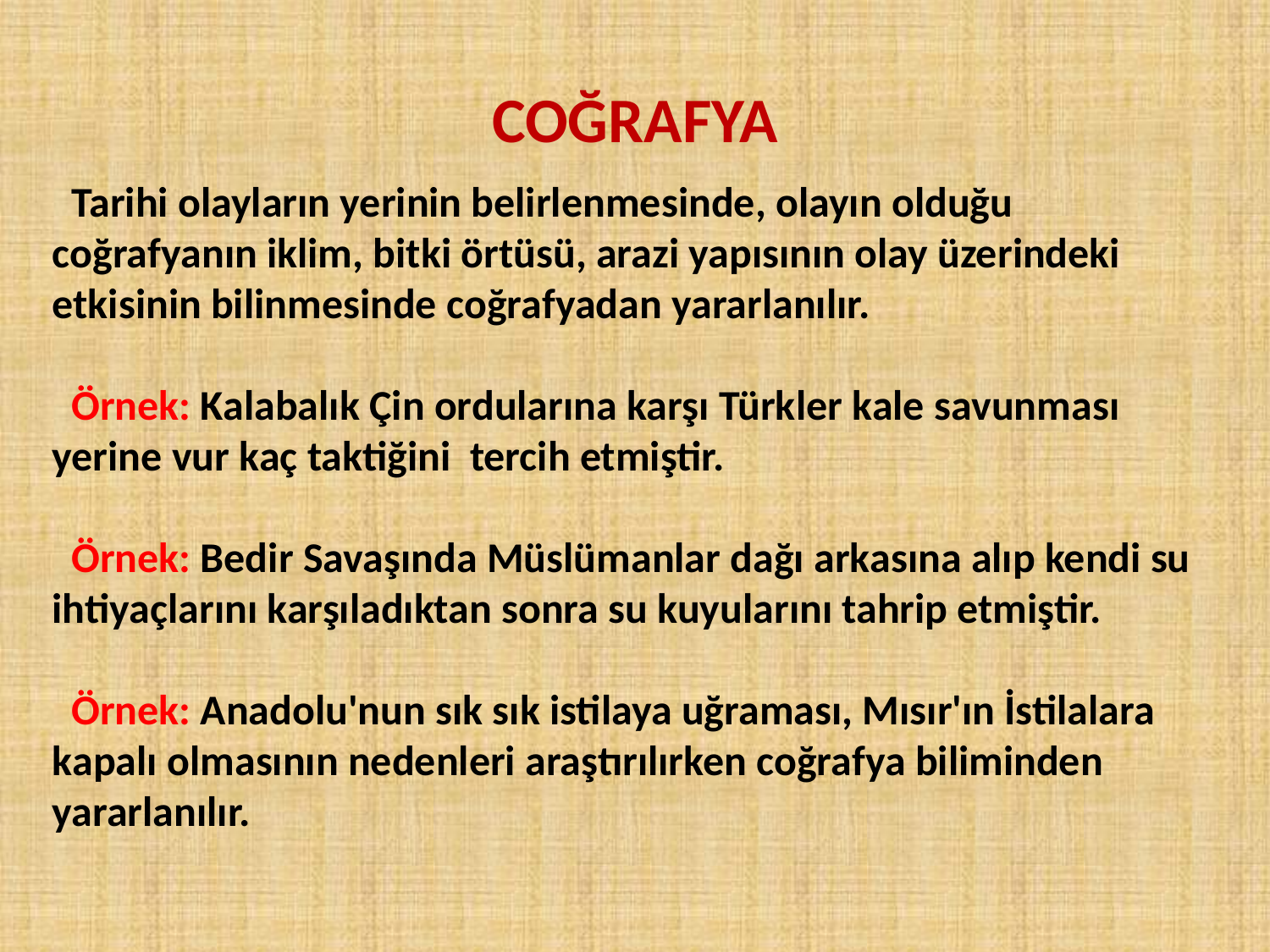

# COĞRAFYA
  Tarihi olayların yerinin belirlenmesinde, olayın olduğu
coğrafyanın iklim, bitki örtüsü, arazi yapısının olay üzerindeki
etkisinin bilinmesinde coğrafyadan yararlanılır.

  Örnek: Kalabalık Çin ordularına karşı Türkler kale savunması
yerine vur kaç taktiğini  tercih etmiştir.

  Örnek: Bedir Savaşında Müslümanlar dağı arkasına alıp kendi su
ihtiyaçlarını karşıladıktan sonra su kuyularını tahrip etmiştir.

  Örnek: Anadolu'nun sık sık istilaya uğraması, Mısır'ın İstilalara
kapalı olmasının nedenleri araştırılırken coğrafya biliminden
yararlanılır.